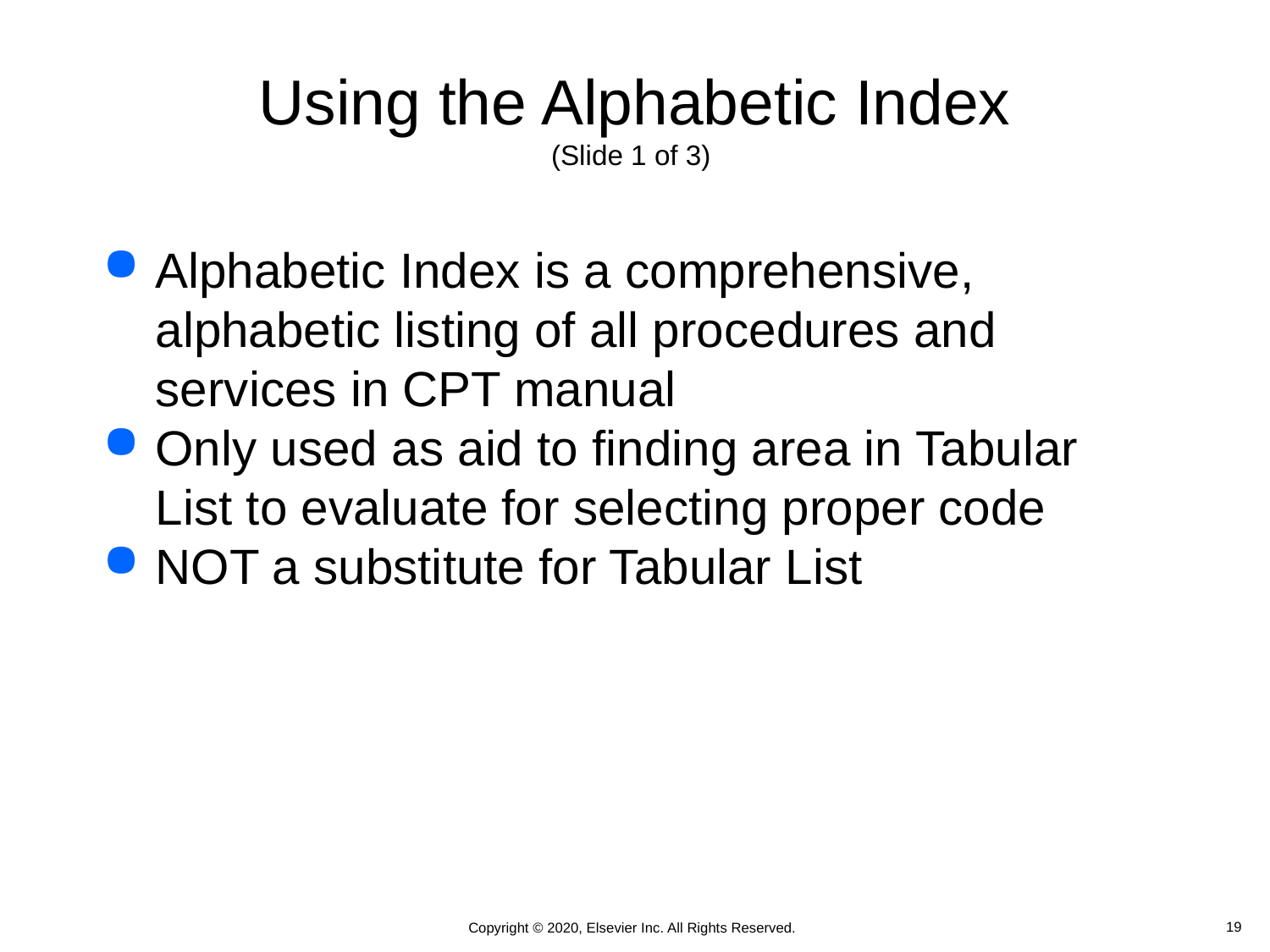

# Using the Alphabetic Index (Slide 1 of 3)
Alphabetic Index is a comprehensive, alphabetic listing of all procedures and services in CPT manual
Only used as aid to finding area in Tabular List to evaluate for selecting proper code
NOT a substitute for Tabular List
 19